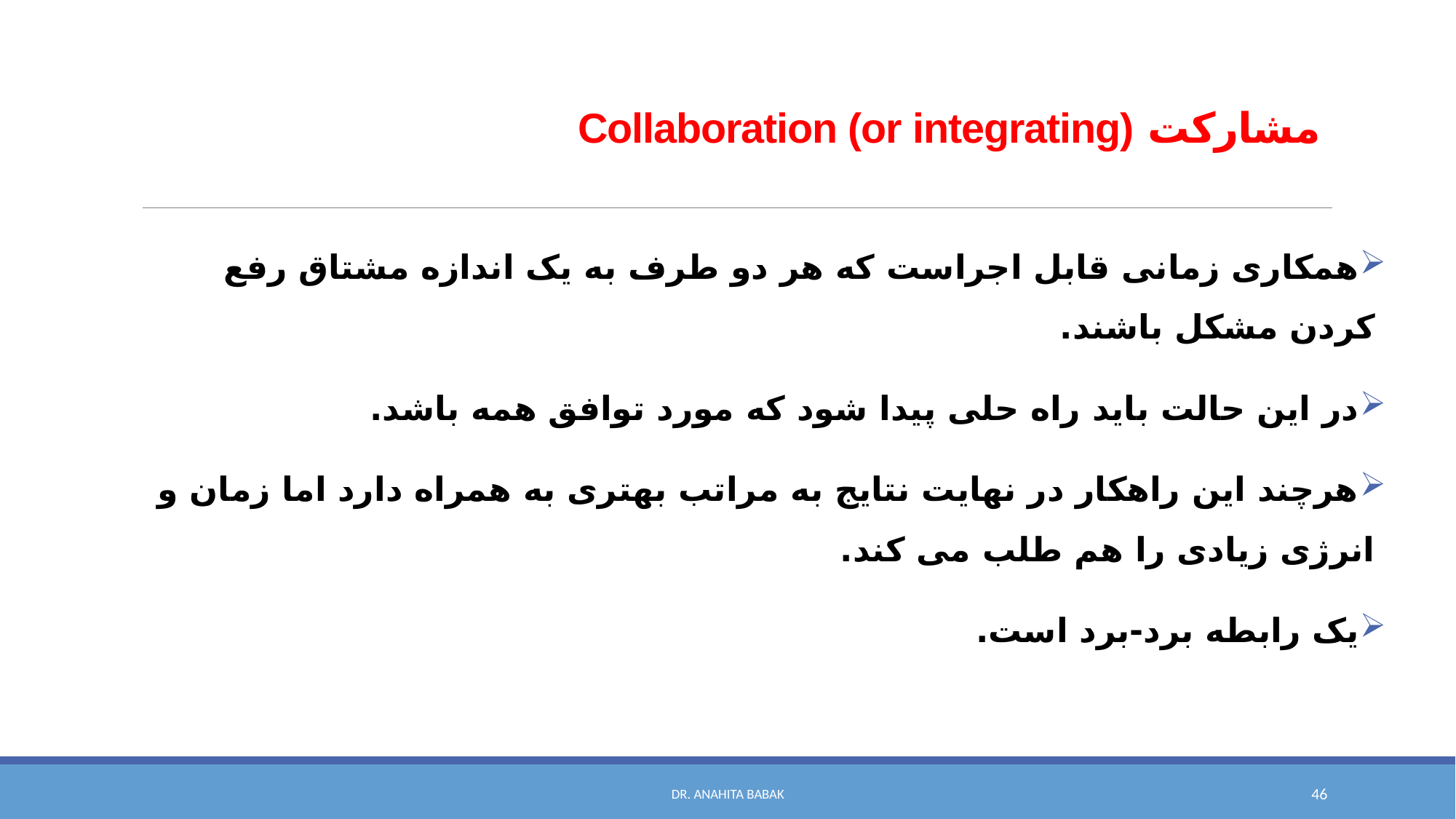

# مشارکت Collaboration (or integrating)
همکاری زمانی قابل اجراست که هر دو طرف به یک اندازه مشتاق رفع کردن مشکل باشند.
در این حالت باید راه حلی پیدا شود که مورد توافق همه باشد.
هرچند این راهکار در نهایت نتایج به مراتب بهتری به همراه دارد اما زمان و انرژی زیادی را هم طلب می کند.
یک رابطه برد-برد است.

Dr. Anahita Babak
46